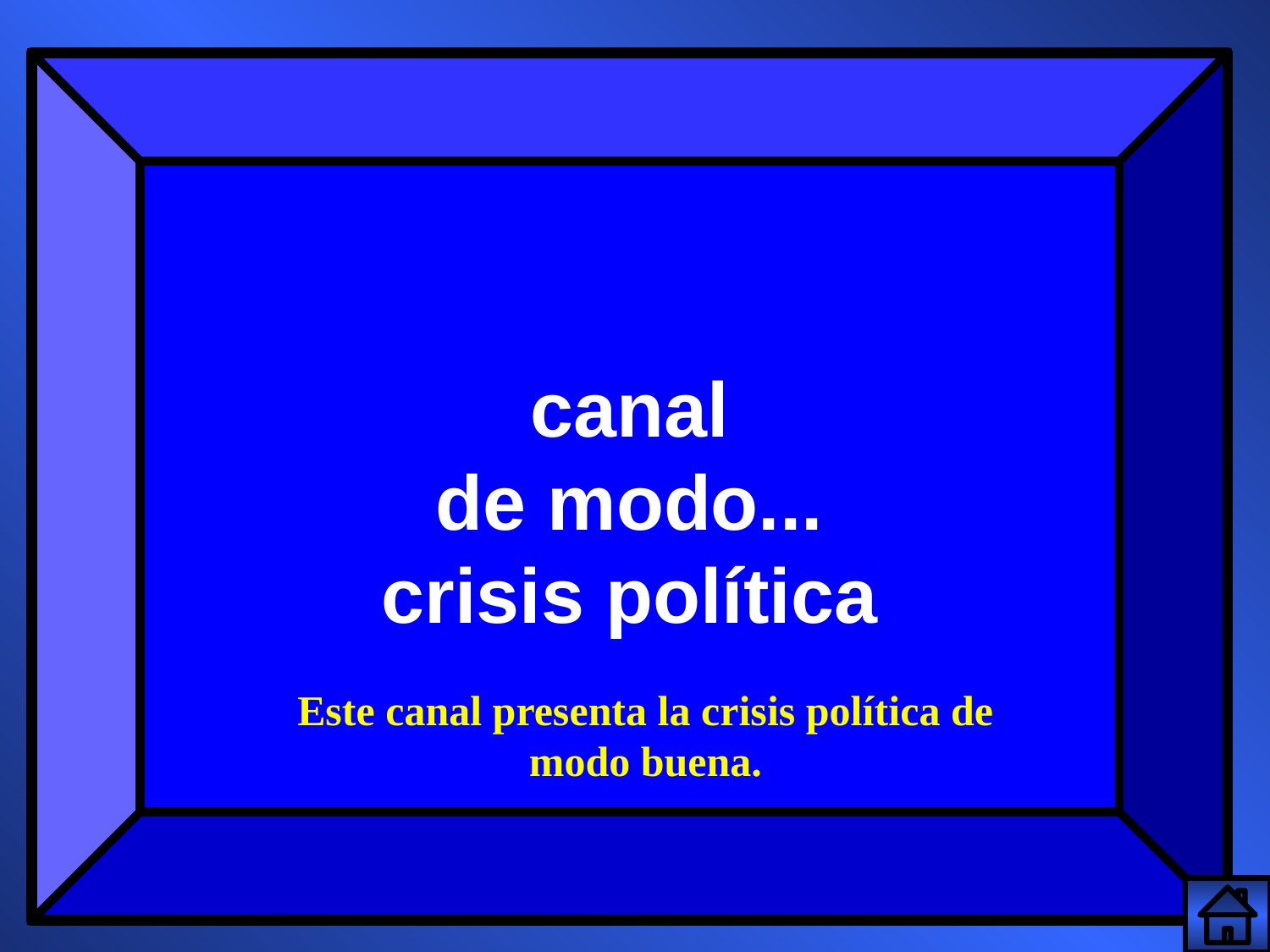

canal
de modo...
crisis política

Este canal presenta la crisis política de modo buena.